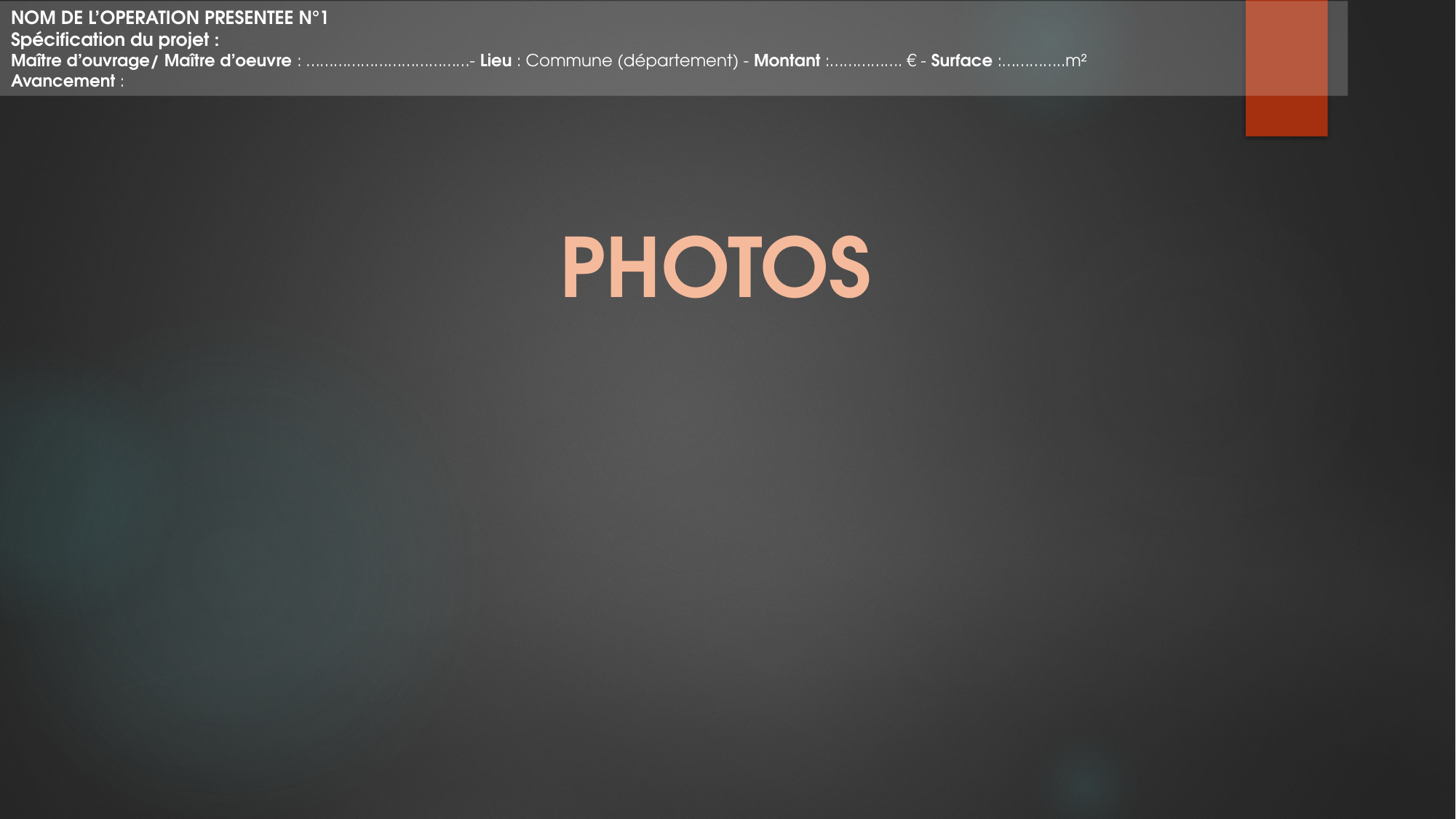

# NOM DE L’OPERATION PRESENTEE N°1 Spécification du projet : Maître d’ouvrage/ Maître d’oeuvre : ………………………………- Lieu : Commune (département) - Montant :……………. € - Surface :…………..m² Avancement :
PHOTOS